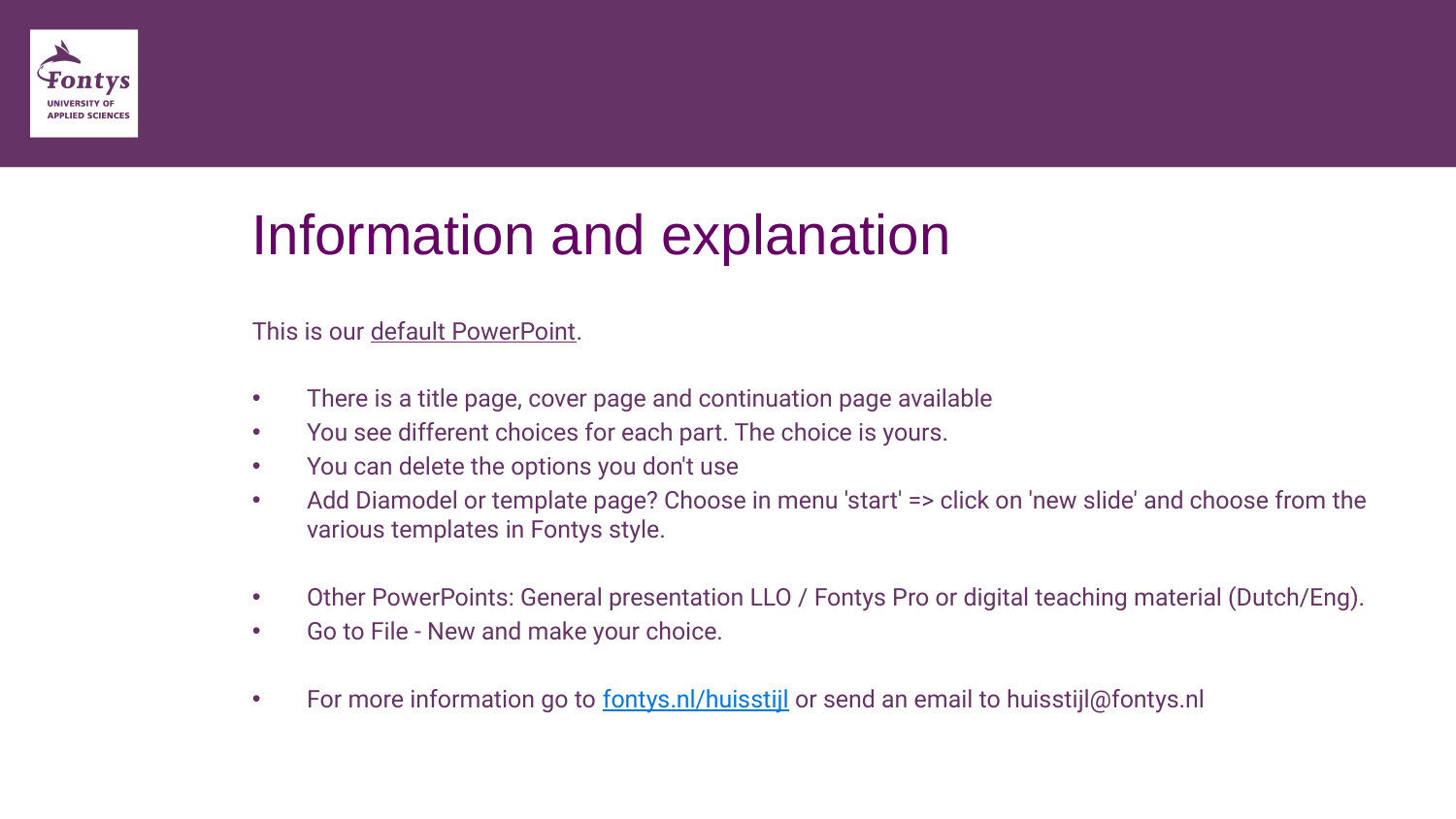

# Information and explanation
This is our default PowerPoint.

There is a title page, cover page and continuation page available
You see different choices for each part. The choice is yours.
You can delete the options you don't use
Add Diamodel or template page? Choose in menu 'start' => click on 'new slide' and choose from the various templates in Fontys style.

Other PowerPoints: General presentation LLO / Fontys Pro or digital teaching material (Dutch/Eng).
Go to File - New and make your choice.

For more information go to fontys.nl/huisstijl or send an email to huisstijl@fontys.nl